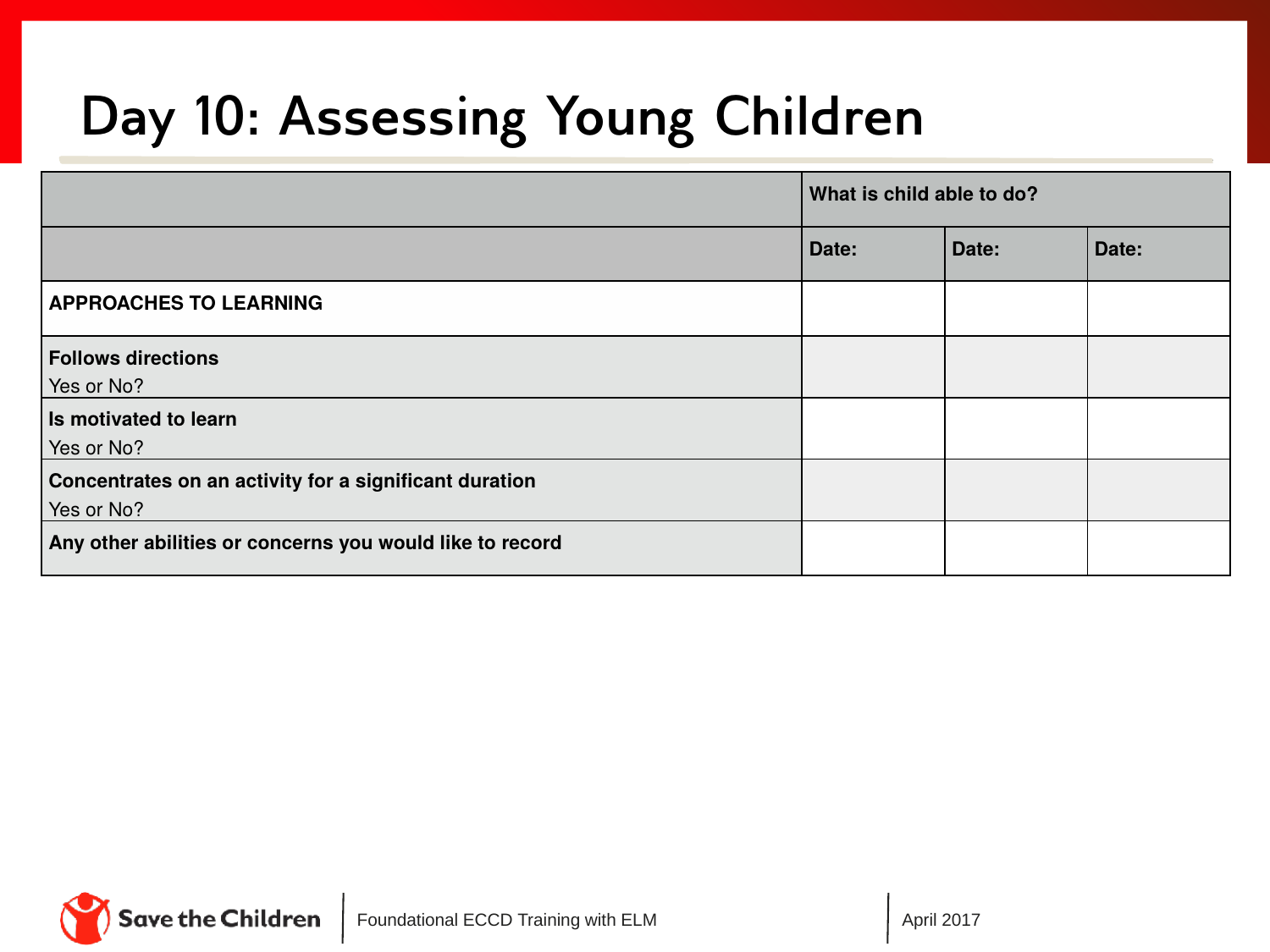

# Day 10: Assessing Young Children
|  | What is child able to do? |  |  |
| --- | --- | --- | --- |
|  | Date: | Date: | Date: |
| APPROACHES TO LEARNING |  |  |  |
| Follows directions Yes or No? |  |  |  |
| Is motivated to learn Yes or No? |  |  |  |
| Concentrates on an activity for a significant duration Yes or No? |  |  |  |
| Any other abilities or concerns you would like to record |  |  |  |
Foundational ECCD Training with ELM
April 2017